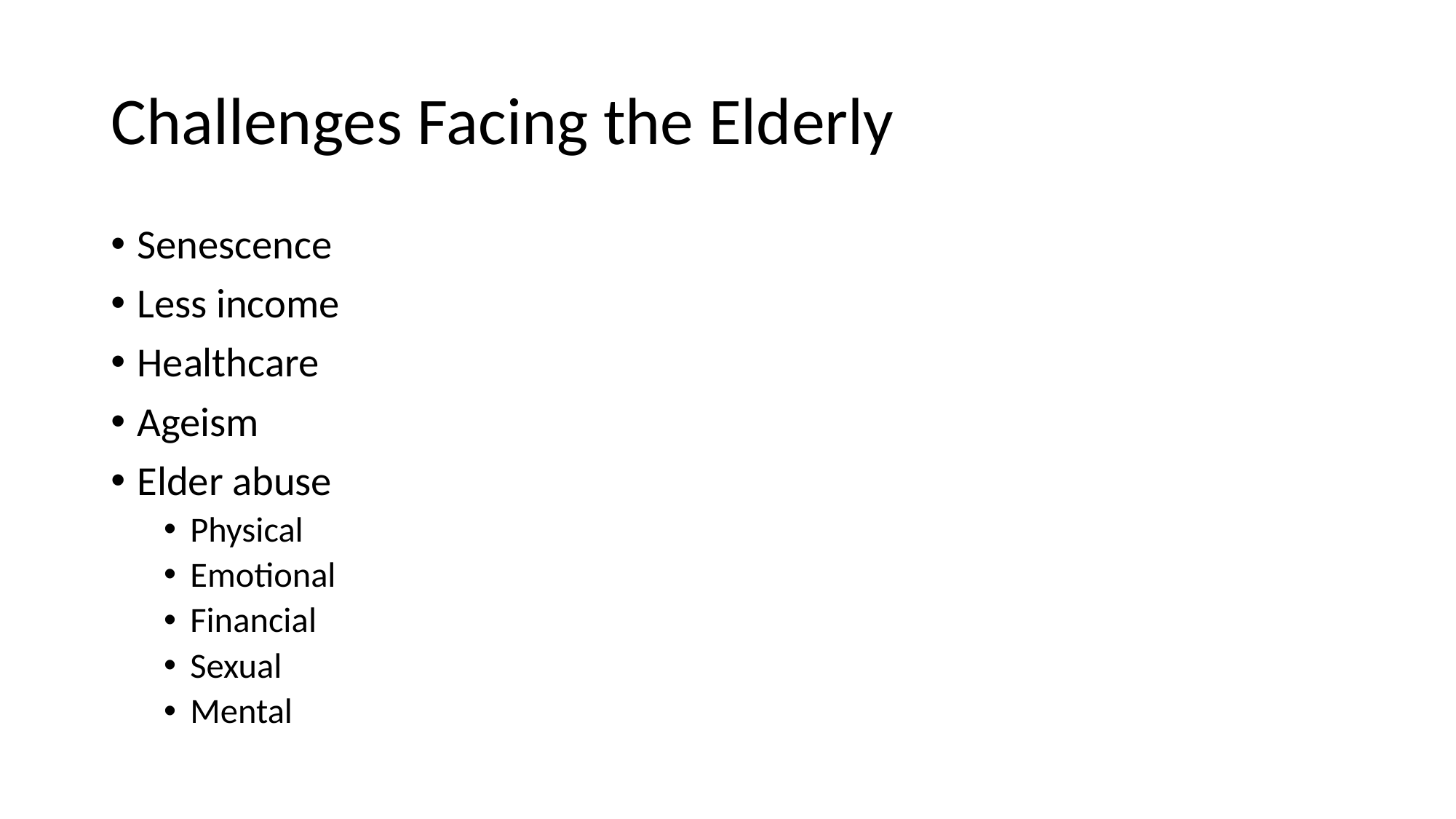

# Challenges Facing the Elderly
Senescence
Less income
Healthcare
Ageism
Elder abuse
Physical
Emotional
Financial
Sexual
Mental